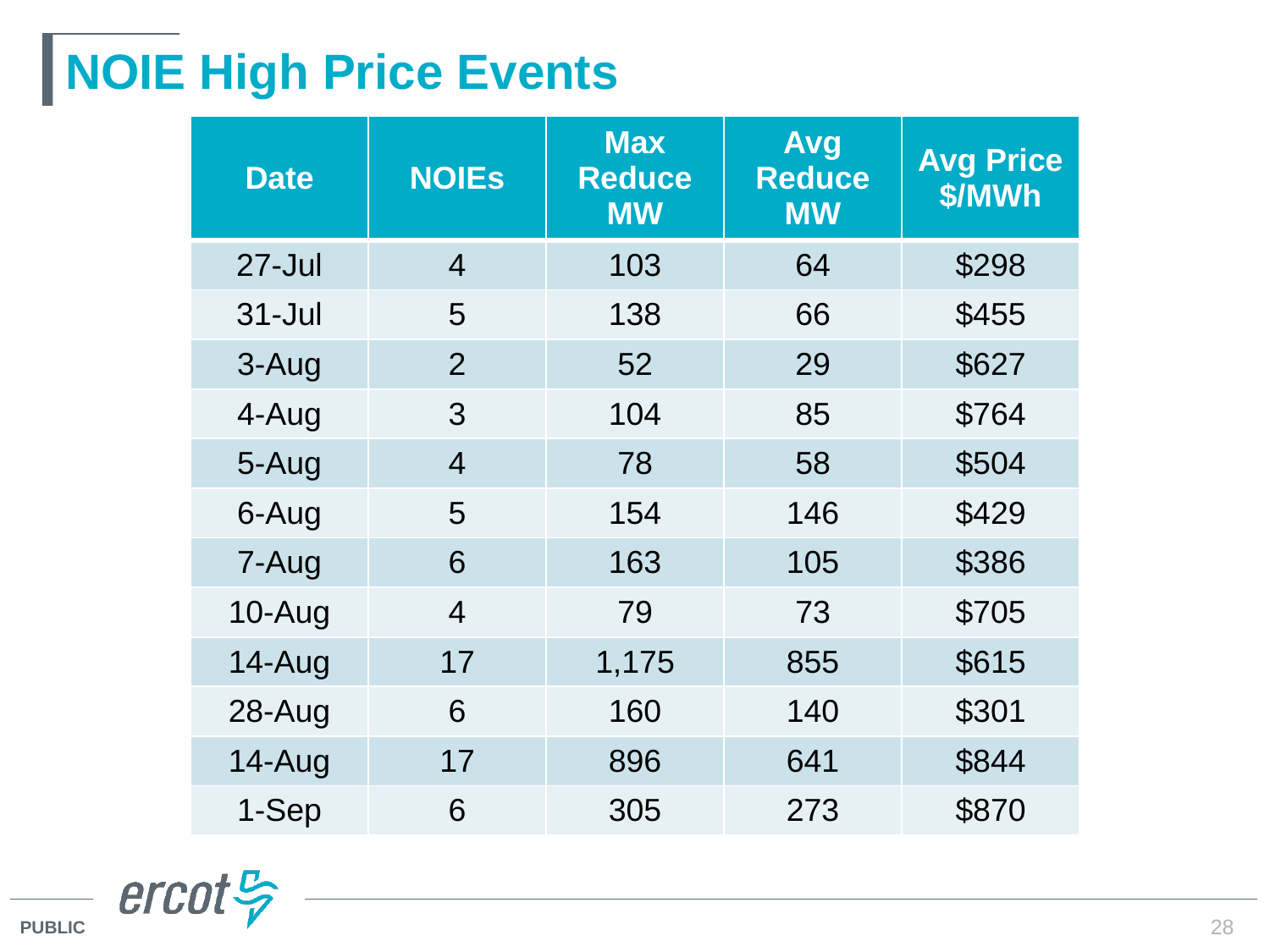

# NOIE High Price Events
| Date | NOIEs | Max Reduce MW | Avg Reduce MW | Avg Price $/MWh |
| --- | --- | --- | --- | --- |
| 27-Jul | 4 | 103 | 64 | $298 |
| 31-Jul | 5 | 138 | 66 | $455 |
| 3-Aug | 2 | 52 | 29 | $627 |
| 4-Aug | 3 | 104 | 85 | $764 |
| 5-Aug | 4 | 78 | 58 | $504 |
| 6-Aug | 5 | 154 | 146 | $429 |
| 7-Aug | 6 | 163 | 105 | $386 |
| 10-Aug | 4 | 79 | 73 | $705 |
| 14-Aug | 17 | 1,175 | 855 | $615 |
| 28-Aug | 6 | 160 | 140 | $301 |
| 14-Aug | 17 | 896 | 641 | $844 |
| 1-Sep | 6 | 305 | 273 | $870 |
28